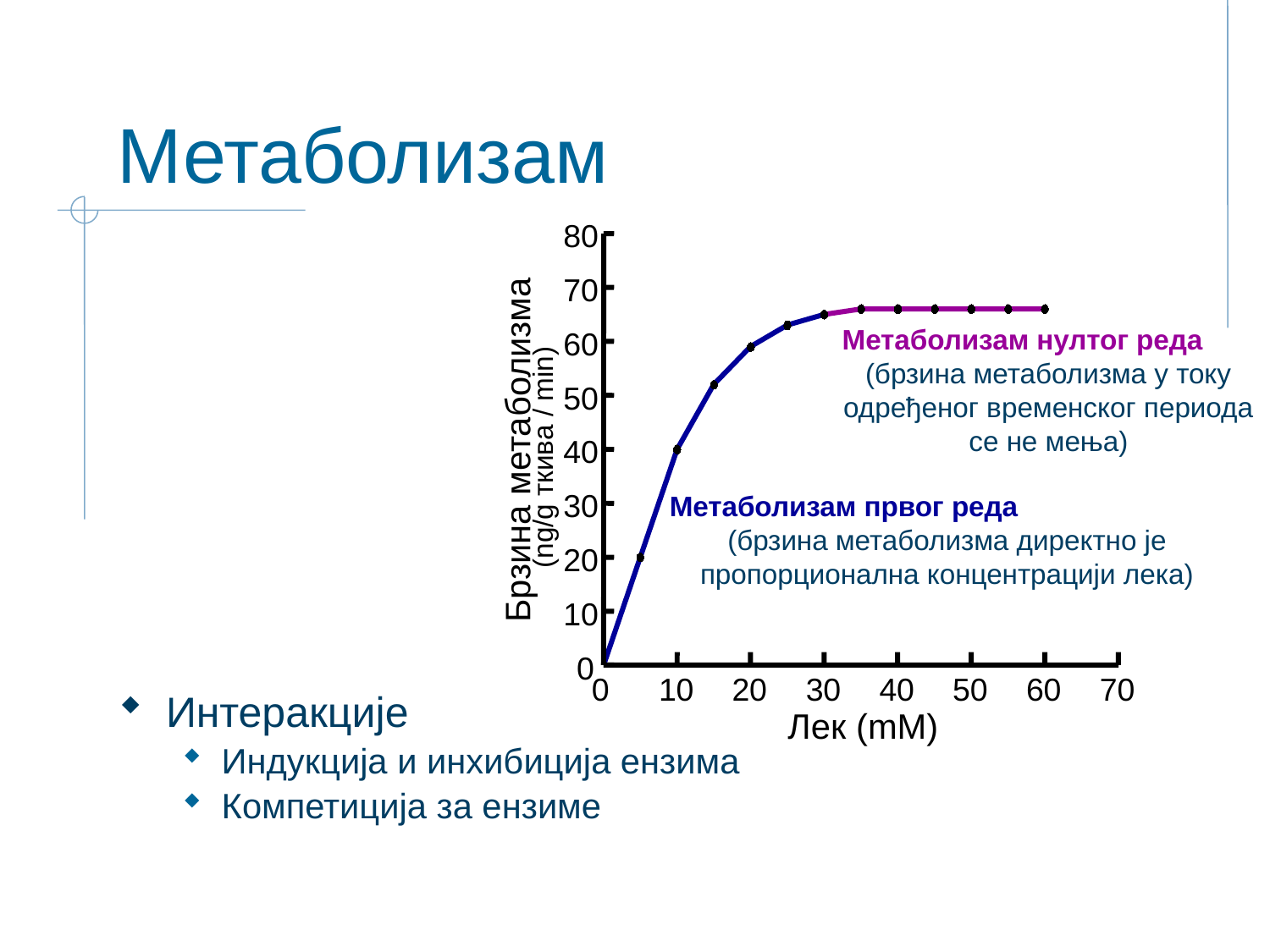

# Метаболизам
80

Интеракције
Индукција и инхибиција ензима
Компетиција за ензиме
70

Метаболизам нултог реда
(брзина метаболизма у току одређеног временског периода се не мења)
60

50

Брзина метаболизма
40
(ng/g ткива / min)

30
Метаболизам првог реда
(брзина метаболизма директно је пропорционална концентрацији лека)

20

10

0

0
10
20
30
40
50
60
70
Лек (mM)